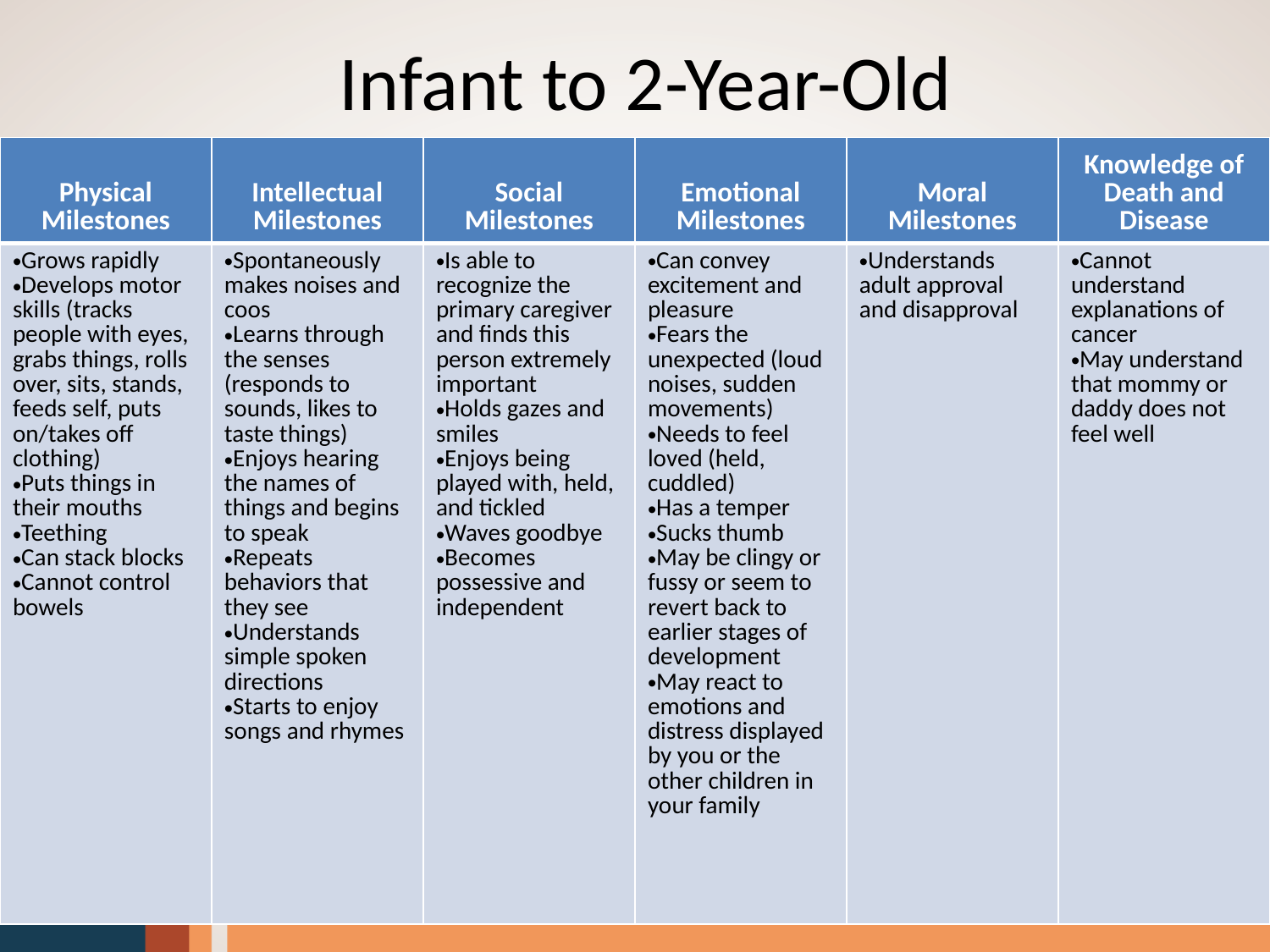

# Infant to 2-Year-Old
| Physical Milestones | Intellectual Milestones | Social Milestones | Emotional Milestones | Moral Milestones | Knowledge of Death and Disease |
| --- | --- | --- | --- | --- | --- |
| Grows rapidly Develops motor skills (tracks people with eyes, grabs things, rolls over, sits, stands, feeds self, puts on/takes off clothing) Puts things in their mouths Teething Can stack blocks Cannot control bowels | Spontaneously makes noises and coos Learns through the senses (responds to sounds, likes to taste things) Enjoys hearing the names of things and begins to speak Repeats behaviors that they see Understands simple spoken directions Starts to enjoy songs and rhymes | Is able to recognize the primary caregiver and finds this person extremely important Holds gazes and smiles Enjoys being played with, held, and tickled Waves goodbye Becomes possessive and independent | Can convey excitement and pleasure Fears the unexpected (loud noises, sudden movements) Needs to feel loved (held, cuddled) Has a temper Sucks thumb May be clingy or fussy or seem to revert back to earlier stages of development May react to emotions and distress displayed by you or the other children in your family | Understands adult approval and disapproval | Cannot understand explanations of cancer May understand that mommy or daddy does not feel well |